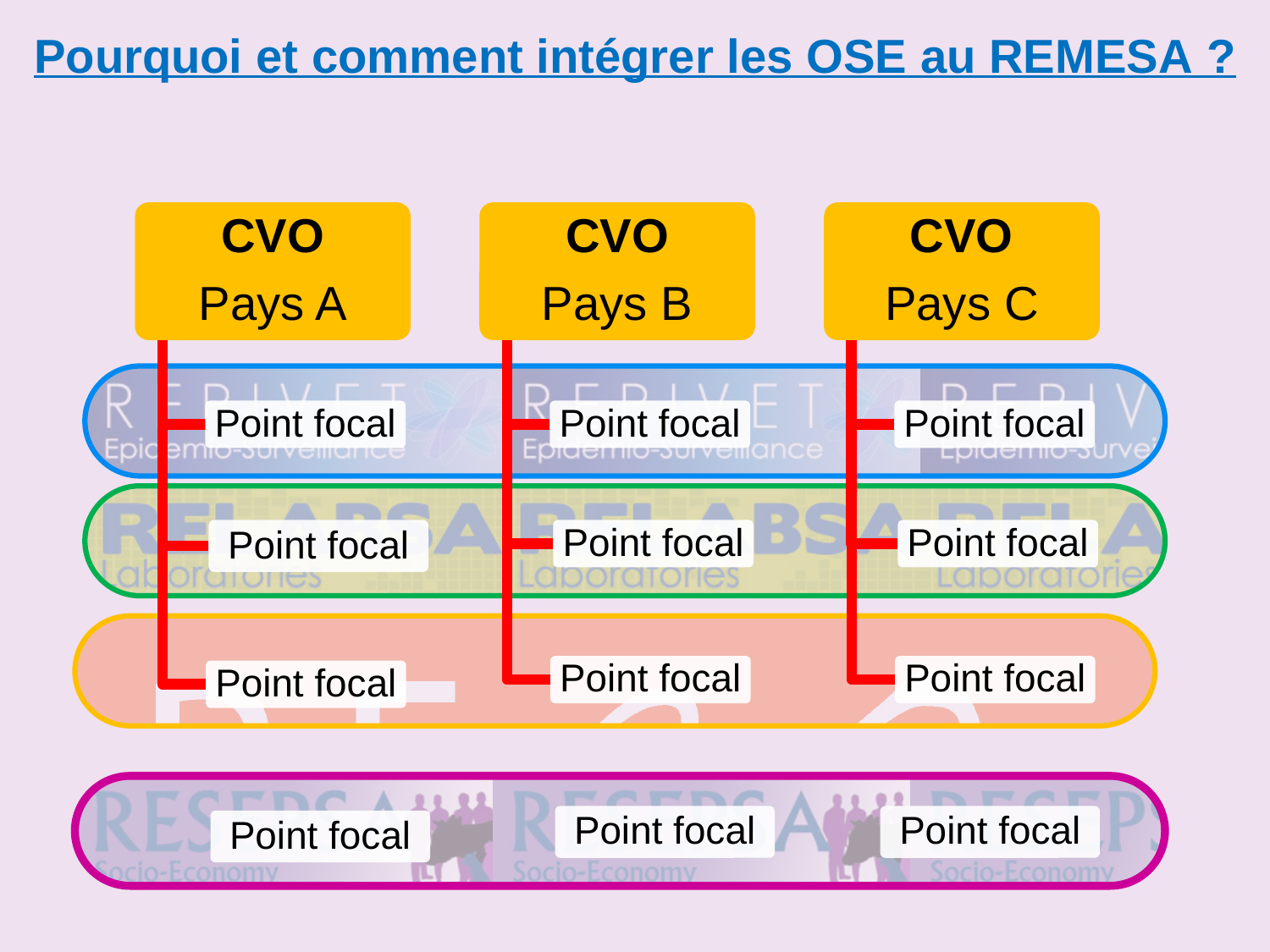

Pourquoi et comment intégrer les OSE au REMESA ?
CVO
Pays A
Point focal
Point focal
Point focal
Point focal
CVO
Pays B
Point focal
Point focal
Point focal
Point focal
CVO
Pays C
Point focal
Point focal
Point focal
Point focal